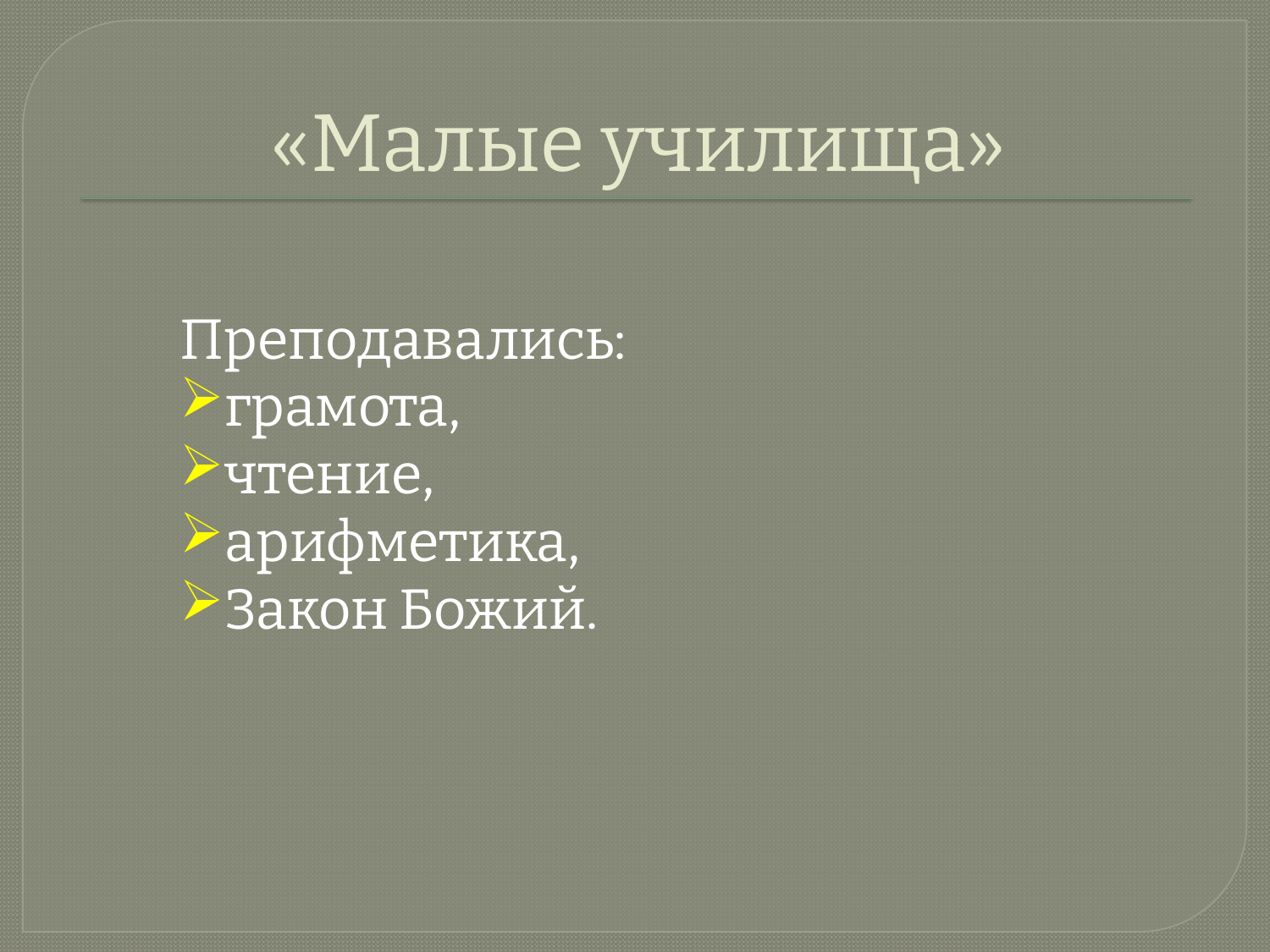

# «Малые училища»

Преподавались:
грамота,
чтение,
арифметика,
Закон Божий.